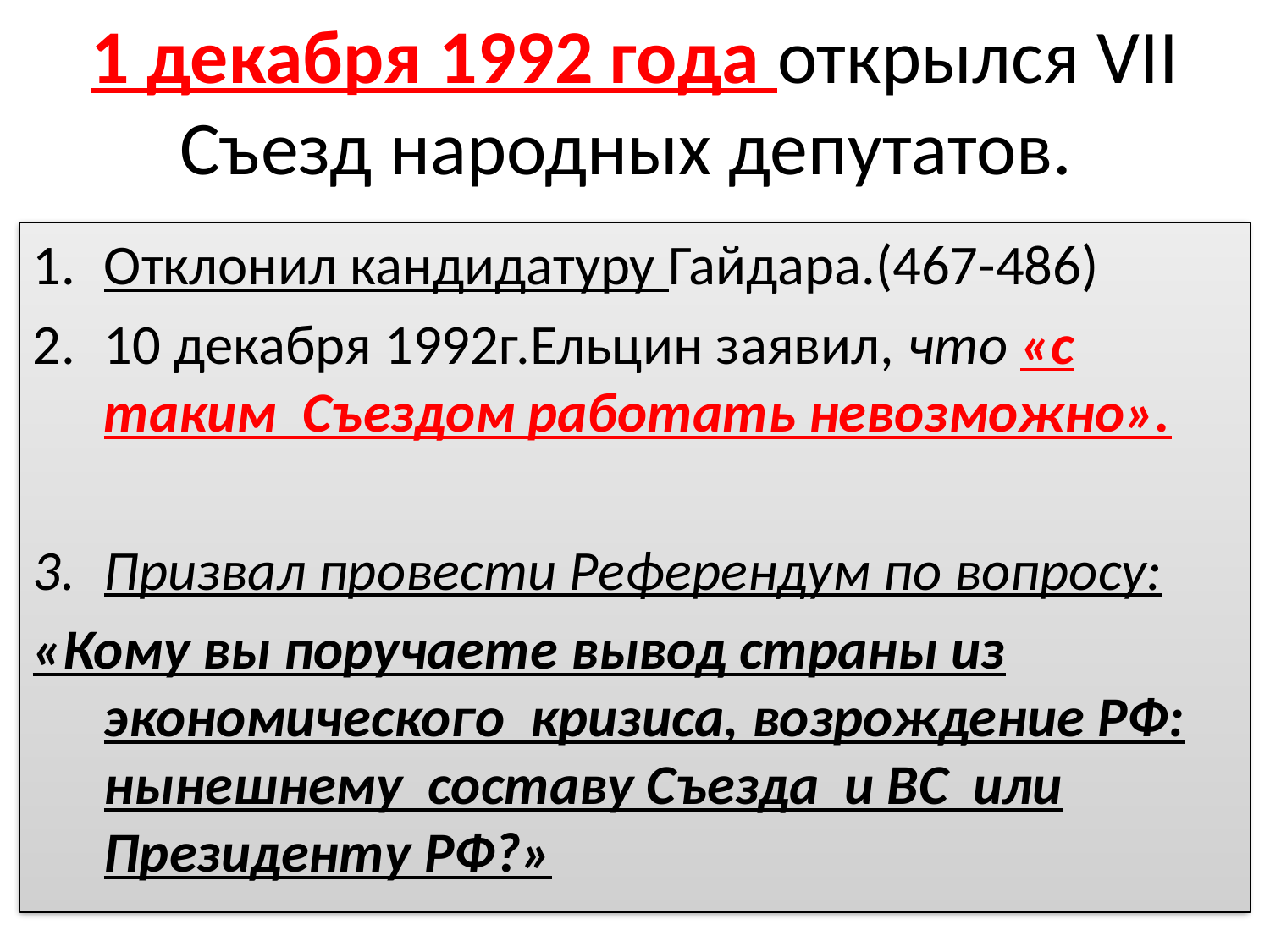

# 1 декабря 1992 года открылся VII Съезд народных депутатов.
Отклонил кандидатуру Гайдара.(467-486)
10 декабря 1992г.Ельцин заявил, что «с таким  Съездом работать невозможно».

Призвал провести Референдум по вопросу:
«Кому вы поручаете вывод страны из экономического  кризиса, возрождение РФ: нынешнему  составу Съезда  и ВС  или Президенту РФ?»